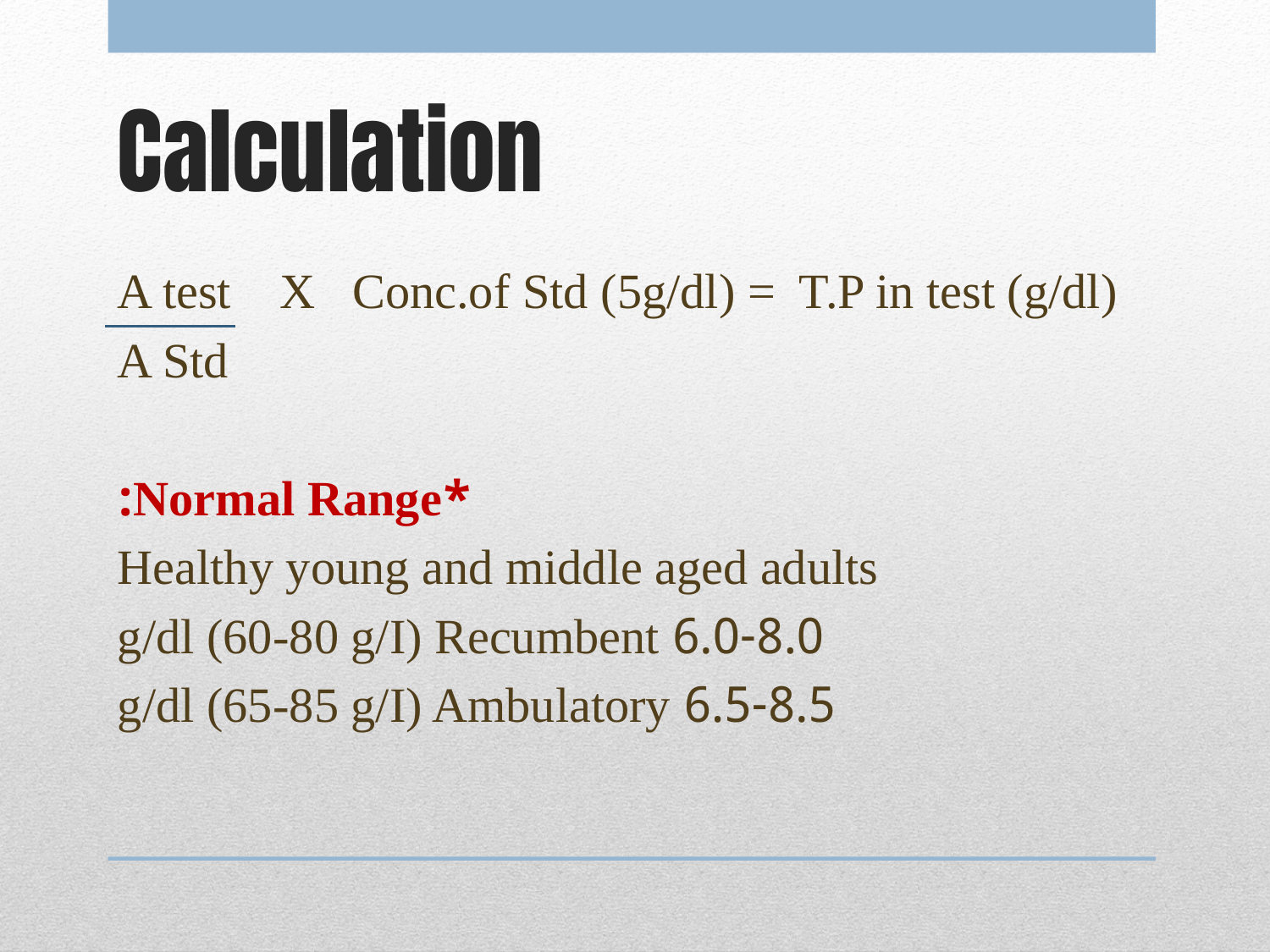

# Calculation
A test    X   Conc.of Std (5g/dl) =  T.P in test (g/dl)
A Std

*Normal Range:
Healthy young and middle aged adults
6.0-8.0 g/dl (60-80 g/I) Recumbent
6.5-8.5 g/dl (65-85 g/I) Ambulatory